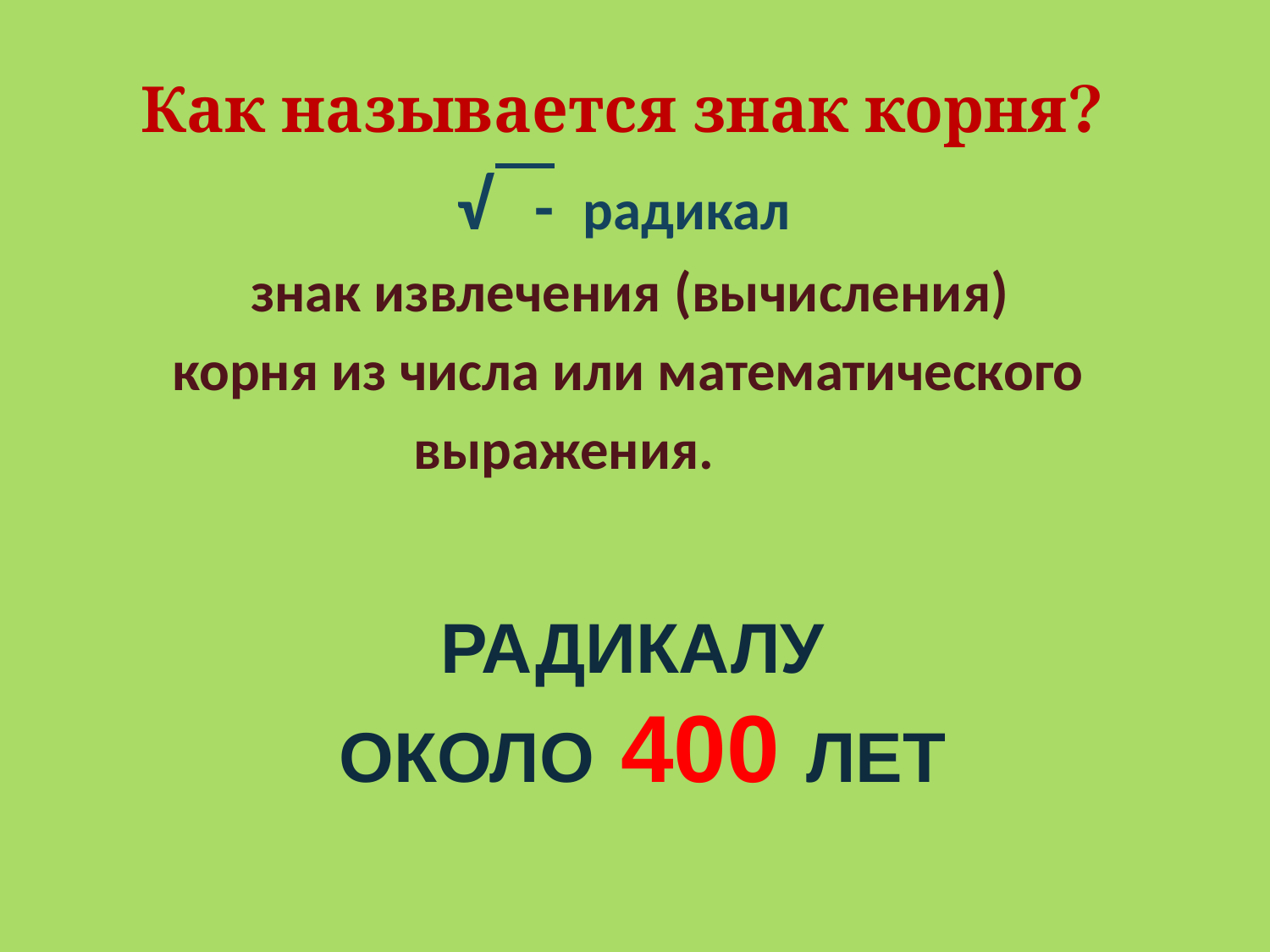

Как называется знак корня?
√   -  радикал
знак извлечения (вычисления)
         корня из числа или математического
                            выражения.

# Радикалу около 400 лет